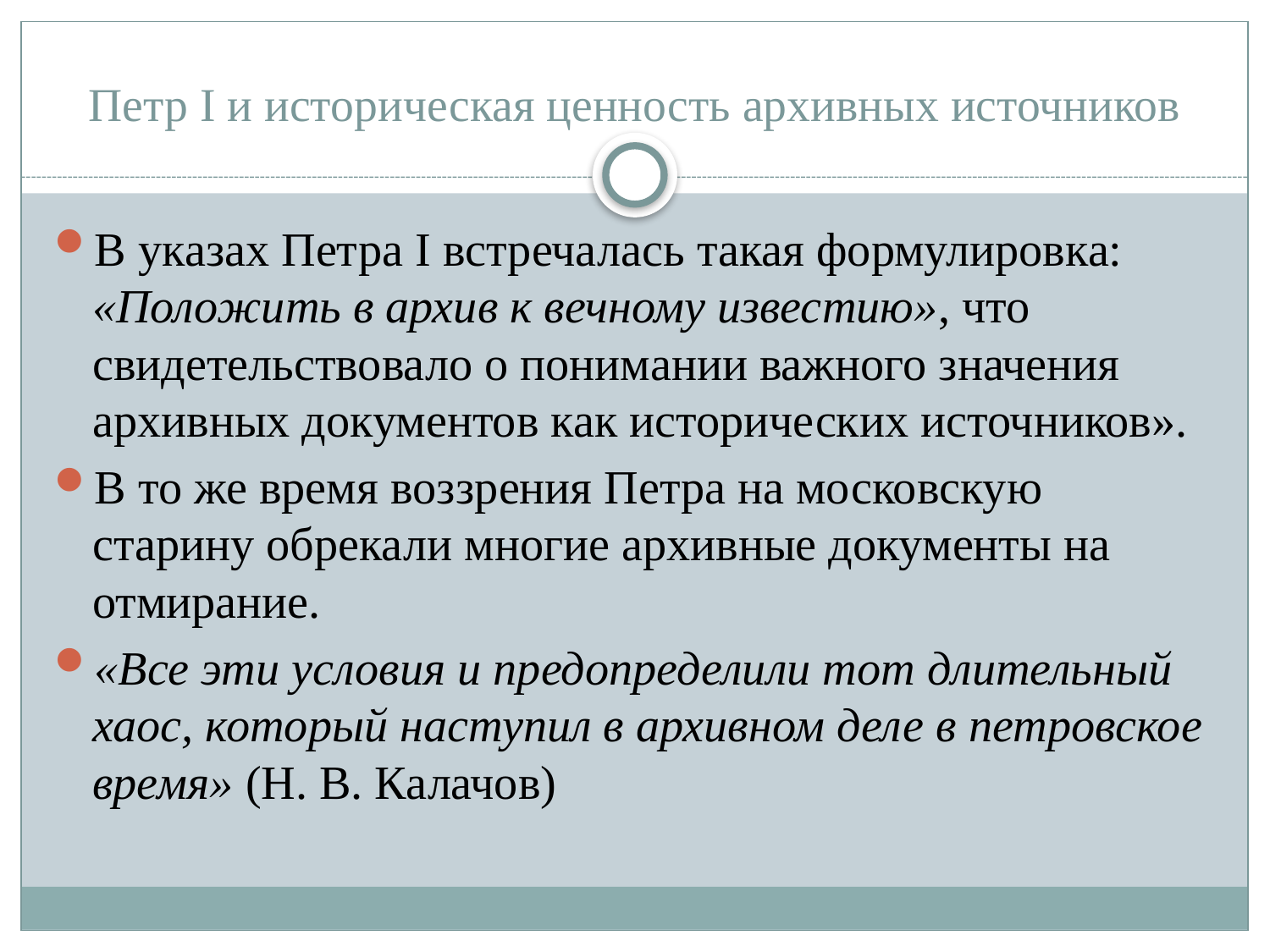

# Петр I и историческая ценность архивных источников
В указах Петра I встречалась такая формулировка: «Положить в архив к вечному известию», что свидетельствовало о понимании важного значения архивных документов как исторических источников».
В то же время воззрения Петра на московскую старину обрекали многие архивные документы на отмирание.
«Все эти условия и предопределили тот длительный хаос, который наступил в архивном деле в петровское время» (Н. В. Калачов)